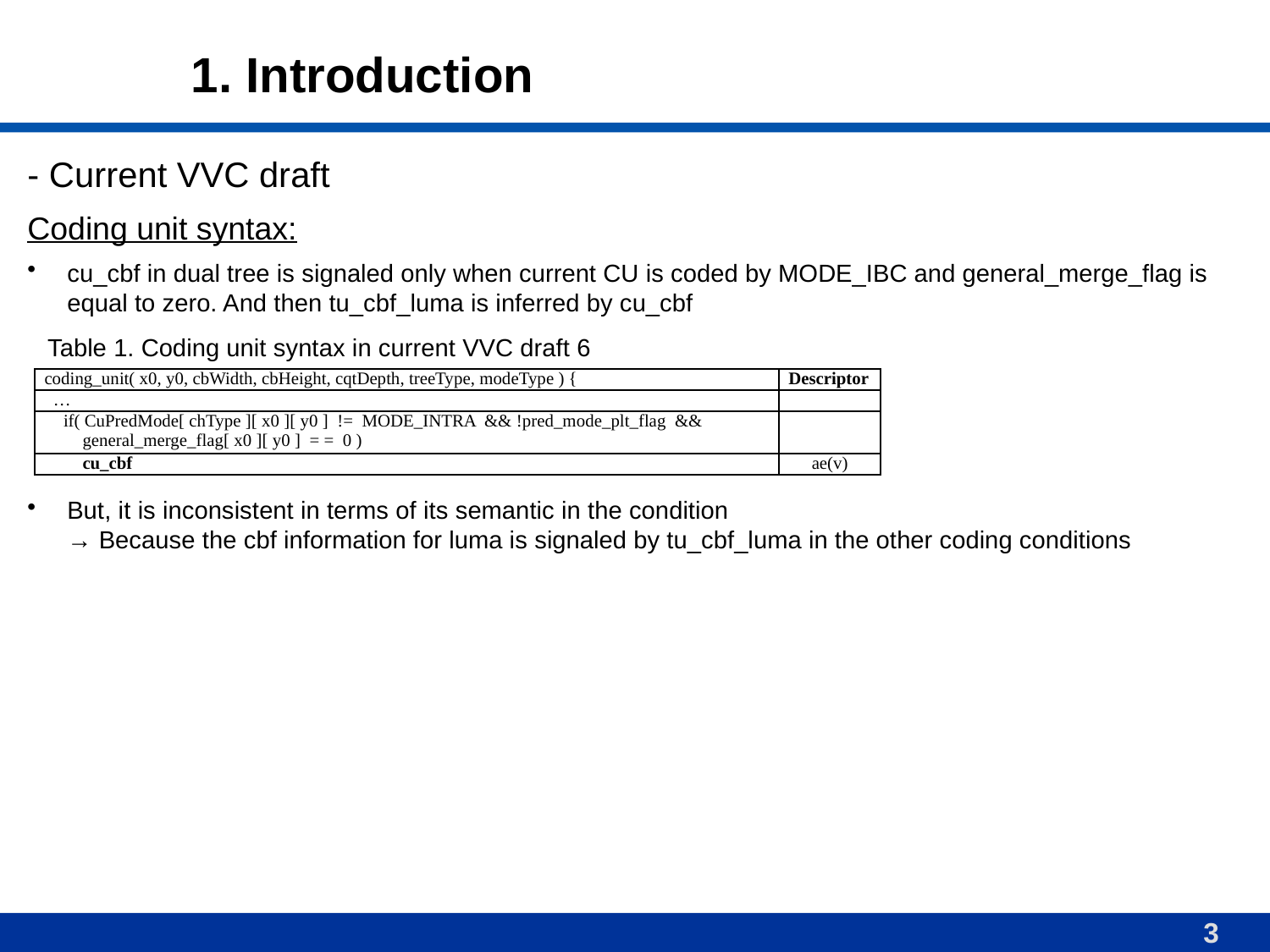

# 1. Introduction
- Current VVC draft
Coding unit syntax:
cu_cbf in dual tree is signaled only when current CU is coded by MODE_IBC and general_merge_flag is equal to zero. And then tu_cbf_luma is inferred by cu_cbf

But, it is inconsistent in terms of its semantic in the condition
→ Because the cbf information for luma is signaled by tu_cbf_luma in the other coding conditions
Table 1. Coding unit syntax in current VVC draft 6
| coding\_unit( x0, y0, cbWidth, cbHeight, cqtDepth, treeType, modeType ) { | Descriptor |
| --- | --- |
| … |  |
| if( CuPredMode[ chType ][ x0 ][ y0 ] != MODE\_INTRA && !pred\_mode\_plt\_flag && general\_merge\_flag[ x0 ][ y0 ] = = 0 ) |  |
| cu\_cbf | ae(v) |
3